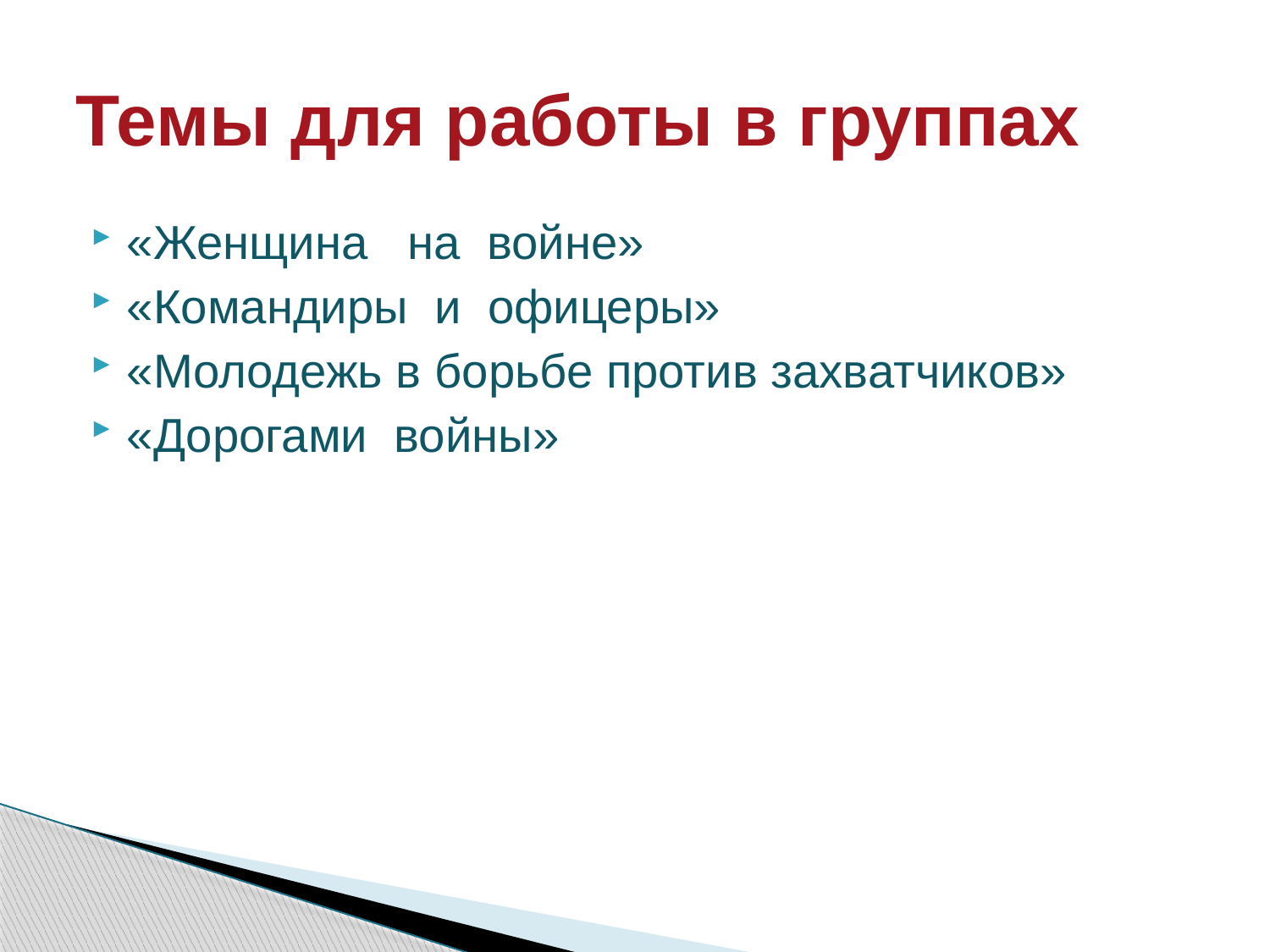

# Темы для работы в группах
«Женщина   на  войне»
«Командиры  и  офицеры»
«Молодежь в борьбе против захватчиков»
«Дорогами  войны»